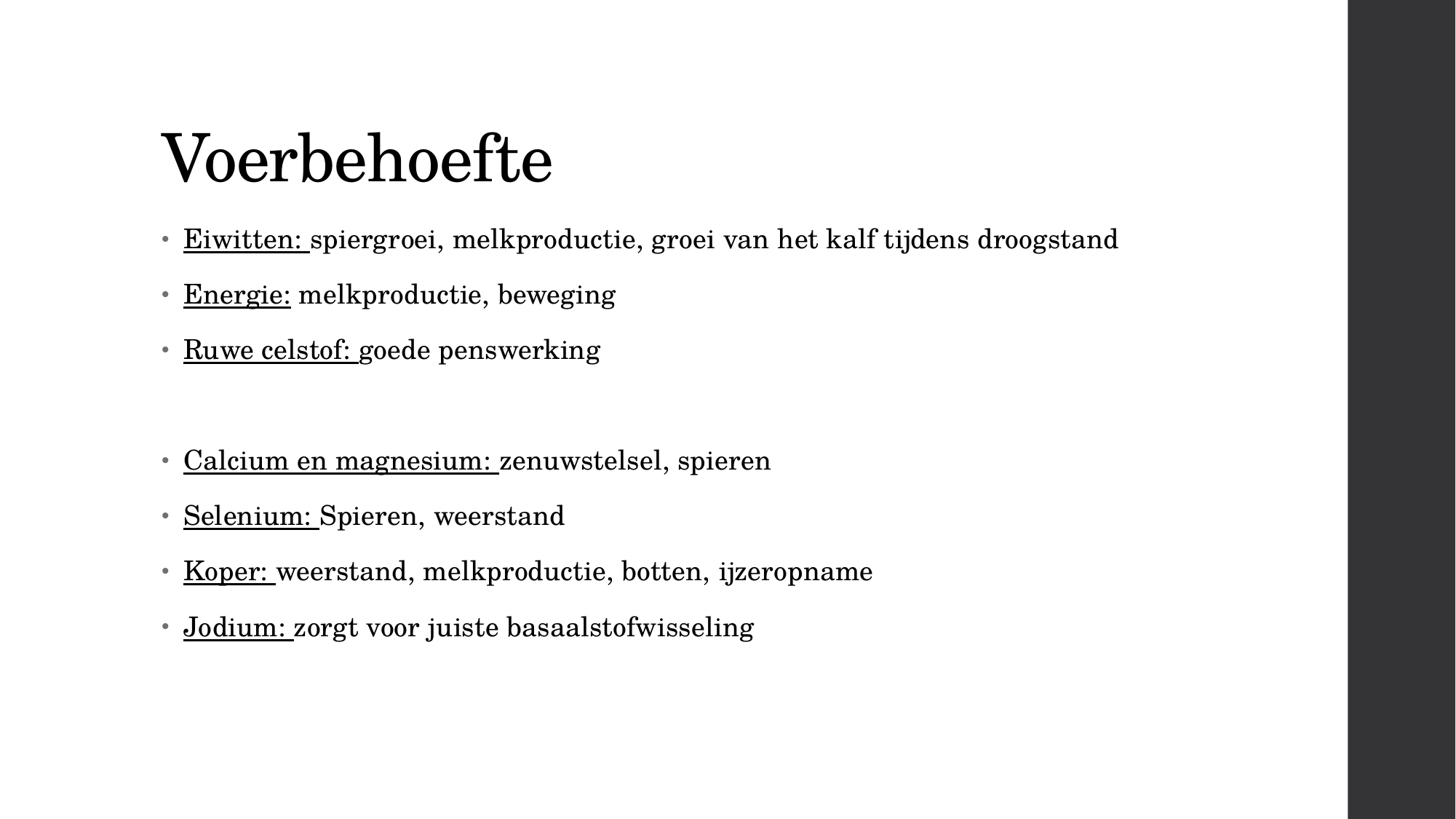

# Voerbehoefte
Eiwitten: spiergroei, melkproductie, groei van het kalf tijdens droogstand
Energie: melkproductie, beweging
Ruwe celstof: goede penswerking

Calcium en magnesium: zenuwstelsel, spieren
Selenium: Spieren, weerstand
Koper: weerstand, melkproductie, botten, ijzeropname
Jodium: zorgt voor juiste basaalstofwisseling